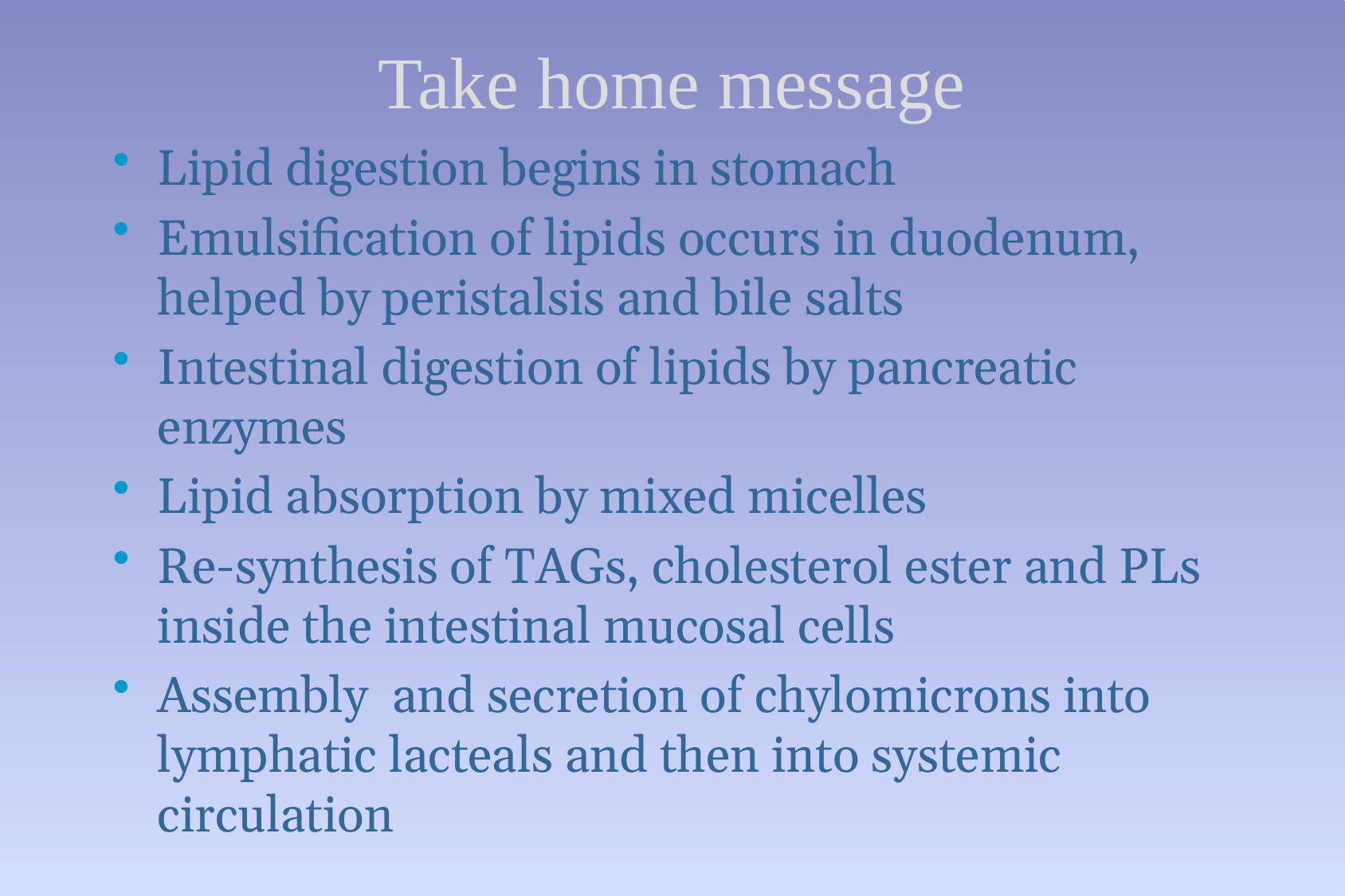

# Take home message
Lipid digestion begins in stomach
Emulsification of lipids occurs in duodenum, helped by peristalsis and bile salts
Intestinal digestion of lipids by pancreatic enzymes
Lipid absorption by mixed micelles
Re-synthesis of TAGs, cholesterol ester and PLs inside the intestinal mucosal cells
Assembly  and secretion of chylomicrons into lymphatic lacteals and then into systemic circulation